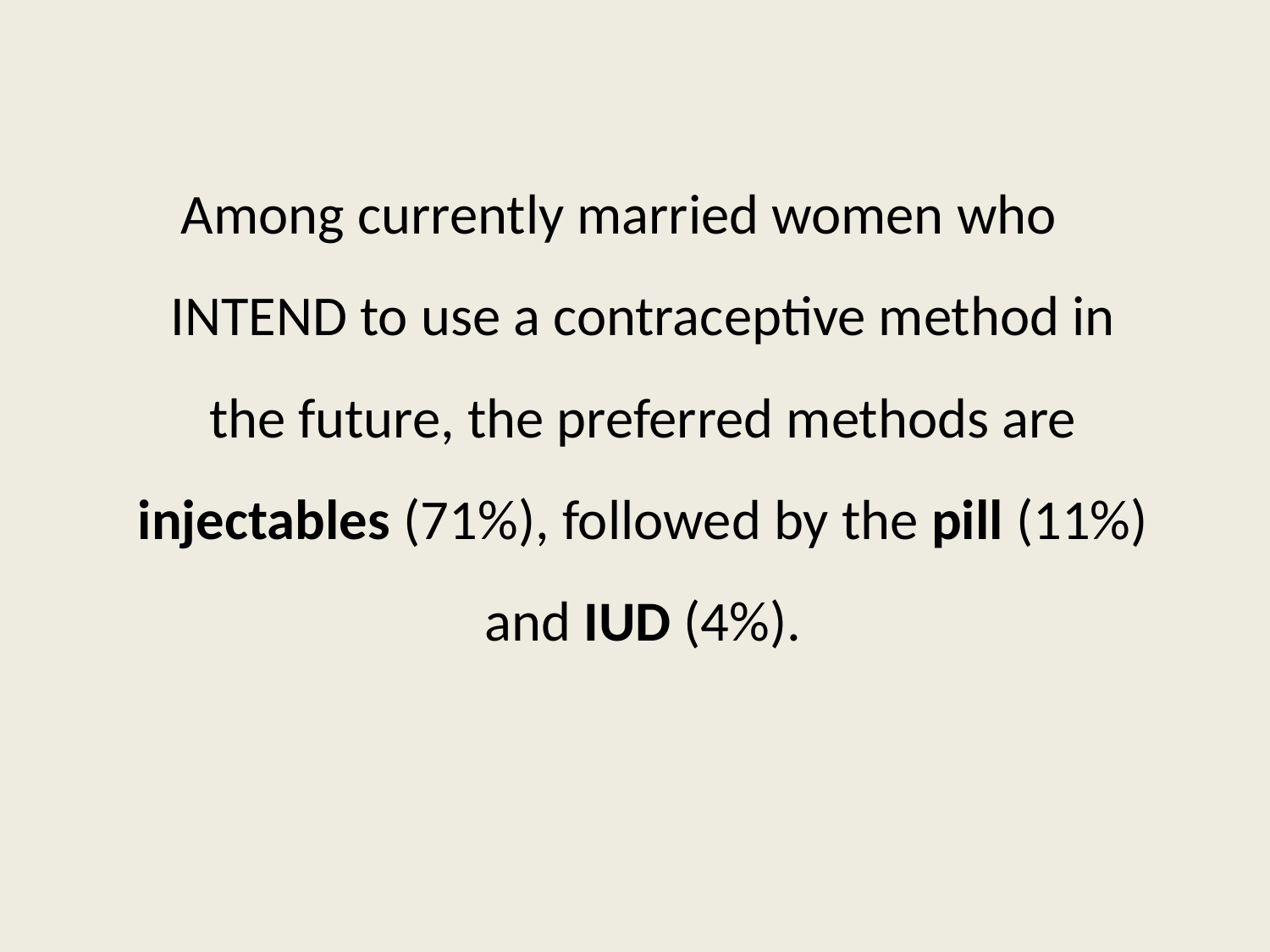

Among currently married women who INTEND to use a contraceptive method in the future, the preferred methods are injectables (71%), followed by the pill (11%) and IUD (4%).